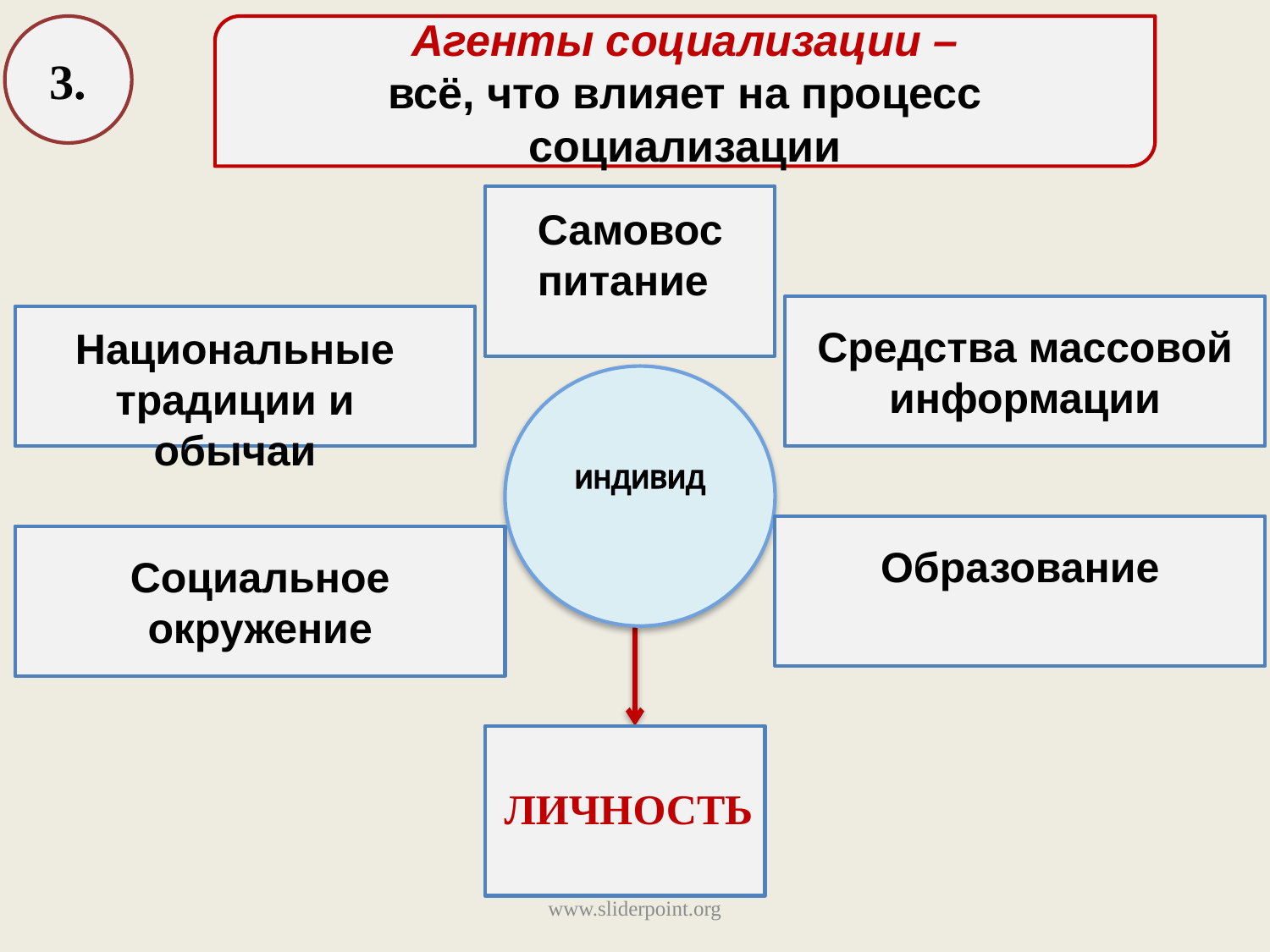

3.
Агенты социализации –
всё, что влияет на процесс социализации

Самовоспитание
Средства массовой информации

Национальные традиции и обычаи
индивид

Образование

Социальное окружение

ЛИЧНОСТЬ
www.sliderpoint.org